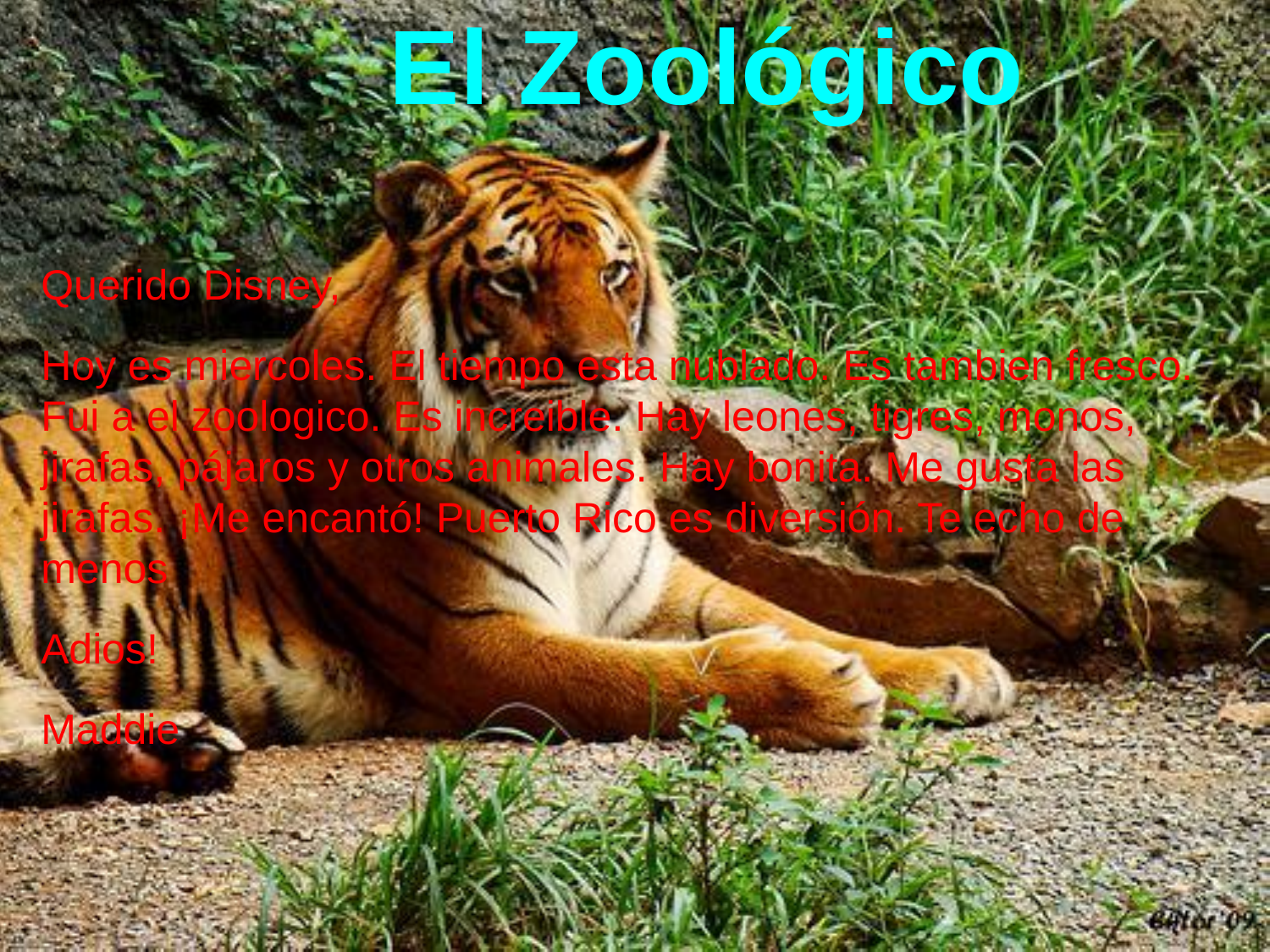

El Zoológico

#

Querido Disney,

Hoy es miercoles. El tiempo esta nublado. Es tambien fresco. Fui a el zoologico. Es increible. Hay leones, tigres, monos, jirafas, pájaros y otros animales. Hay bonita. Me gusta las jirafas. ¡Me encantó! Puerto Rico es diversión. Te echo de menos

Adios!

Maddie